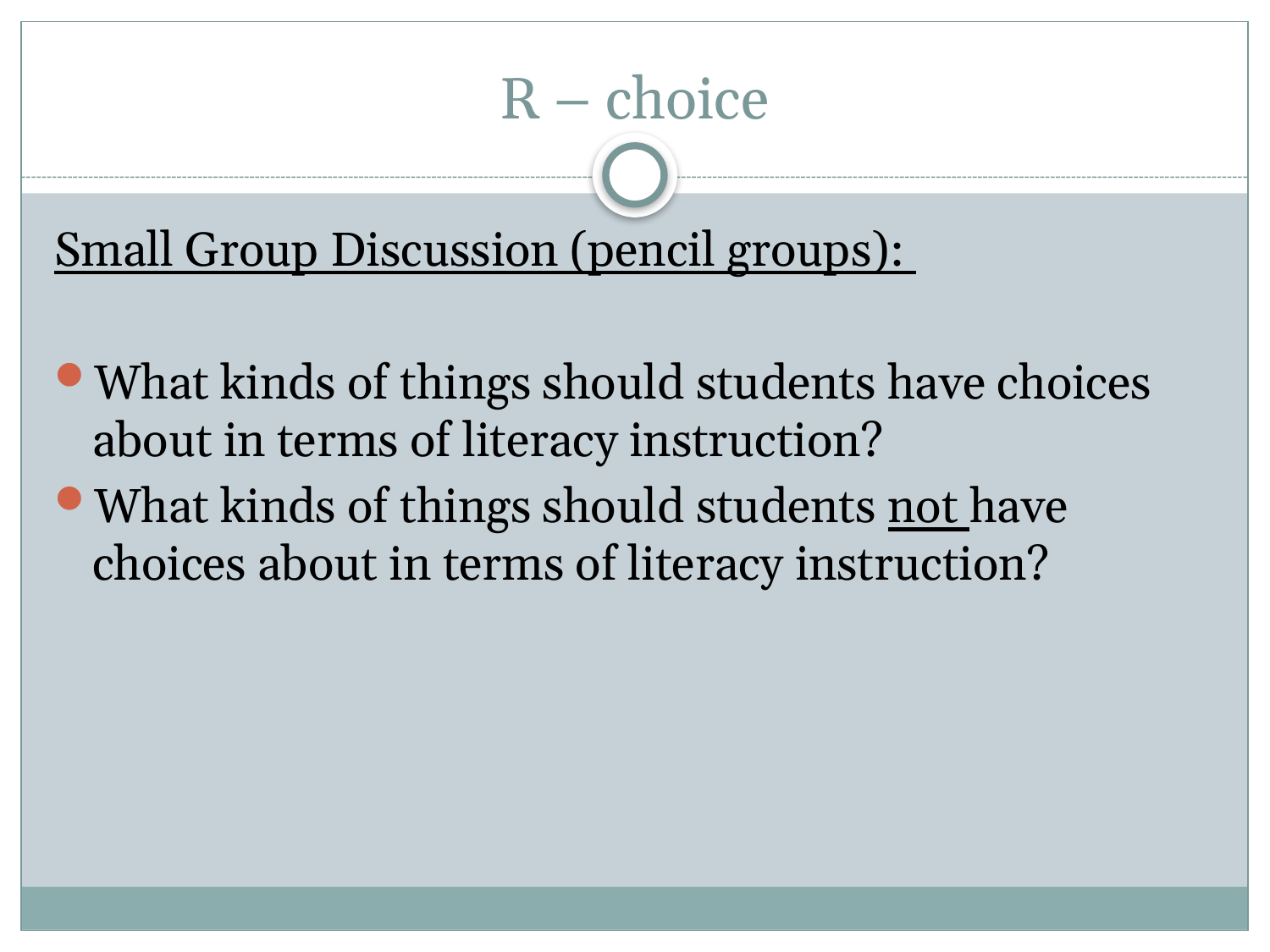

# R – choice
Small Group Discussion (pencil groups):

What kinds of things should students have choices about in terms of literacy instruction?
What kinds of things should students not have choices about in terms of literacy instruction?